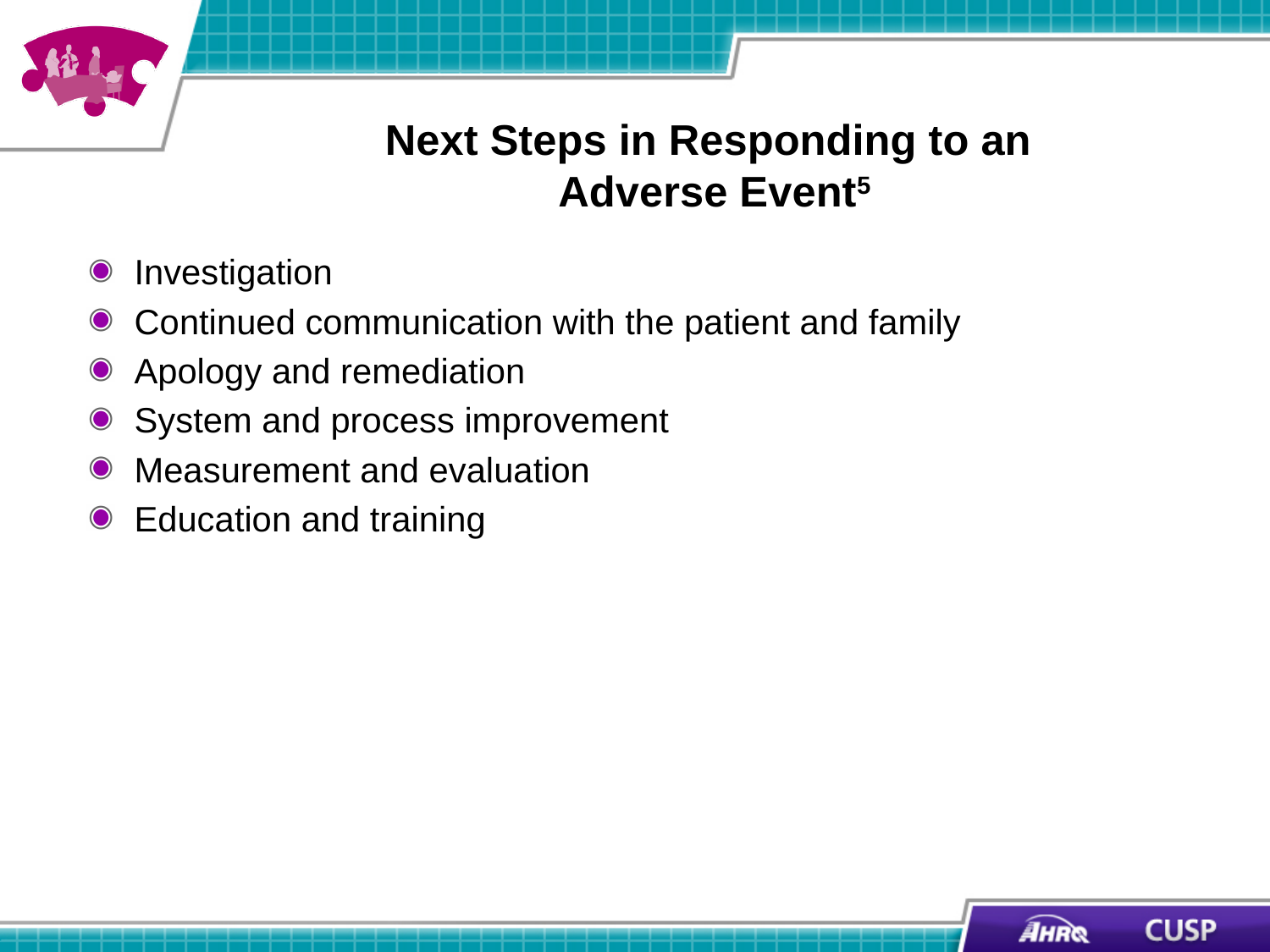

# Next Steps in Responding to an Adverse Event5
Investigation
Continued communication with the patient and family
Apology and remediation
System and process improvement
Measurement and evaluation
Education and training